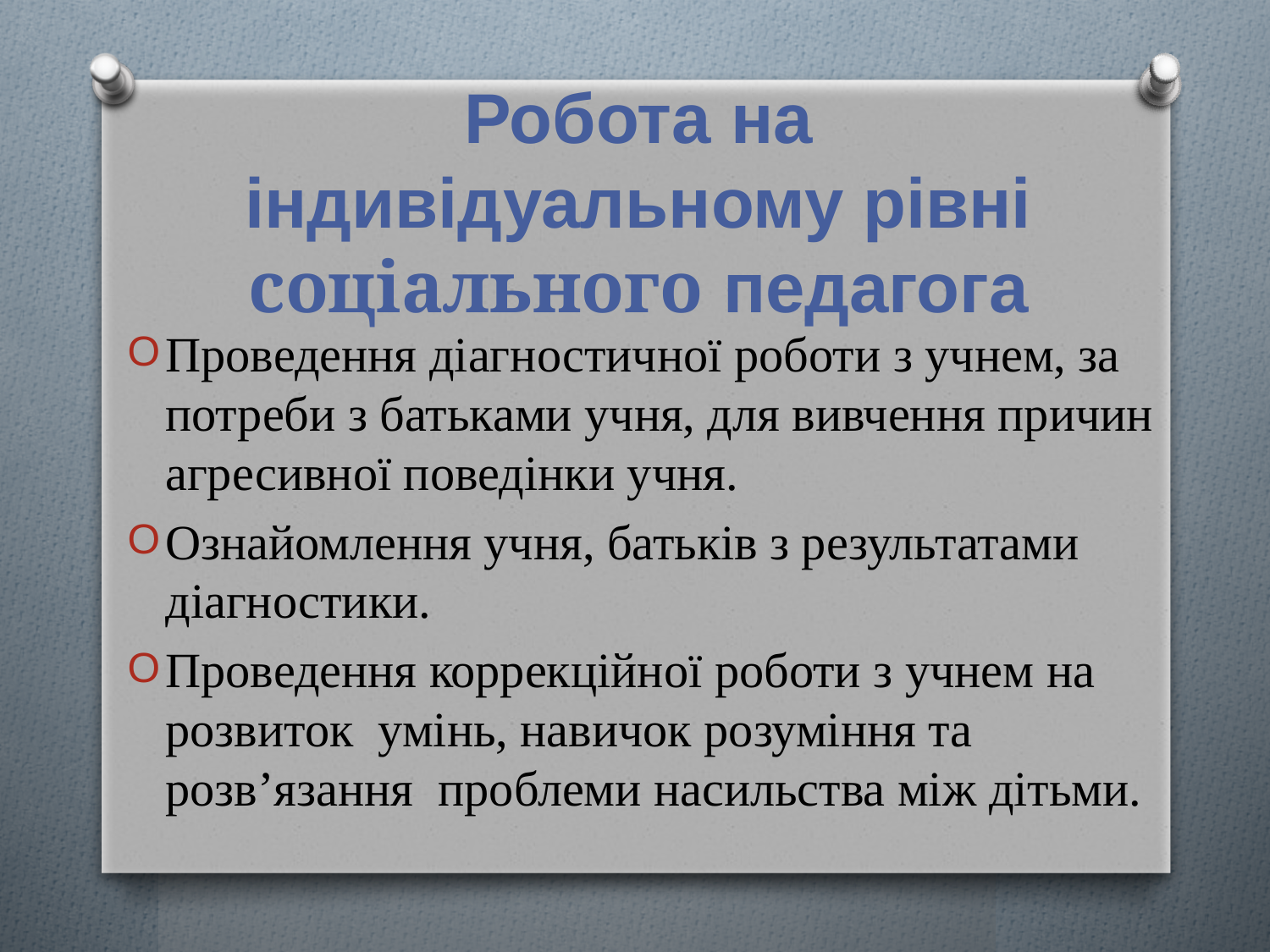

# Робота на індивідуальному рівні соціального педагога
Проведення діагностичної роботи з учнем, за потреби з батьками учня, для вивчення причин агресивної поведінки учня.
Ознайомлення учня, батьків з результатами діагностики.
Проведення коррекційної роботи з учнем на розвиток  умінь, навичок розуміння та розв’язання  проблеми насильства між дітьми.